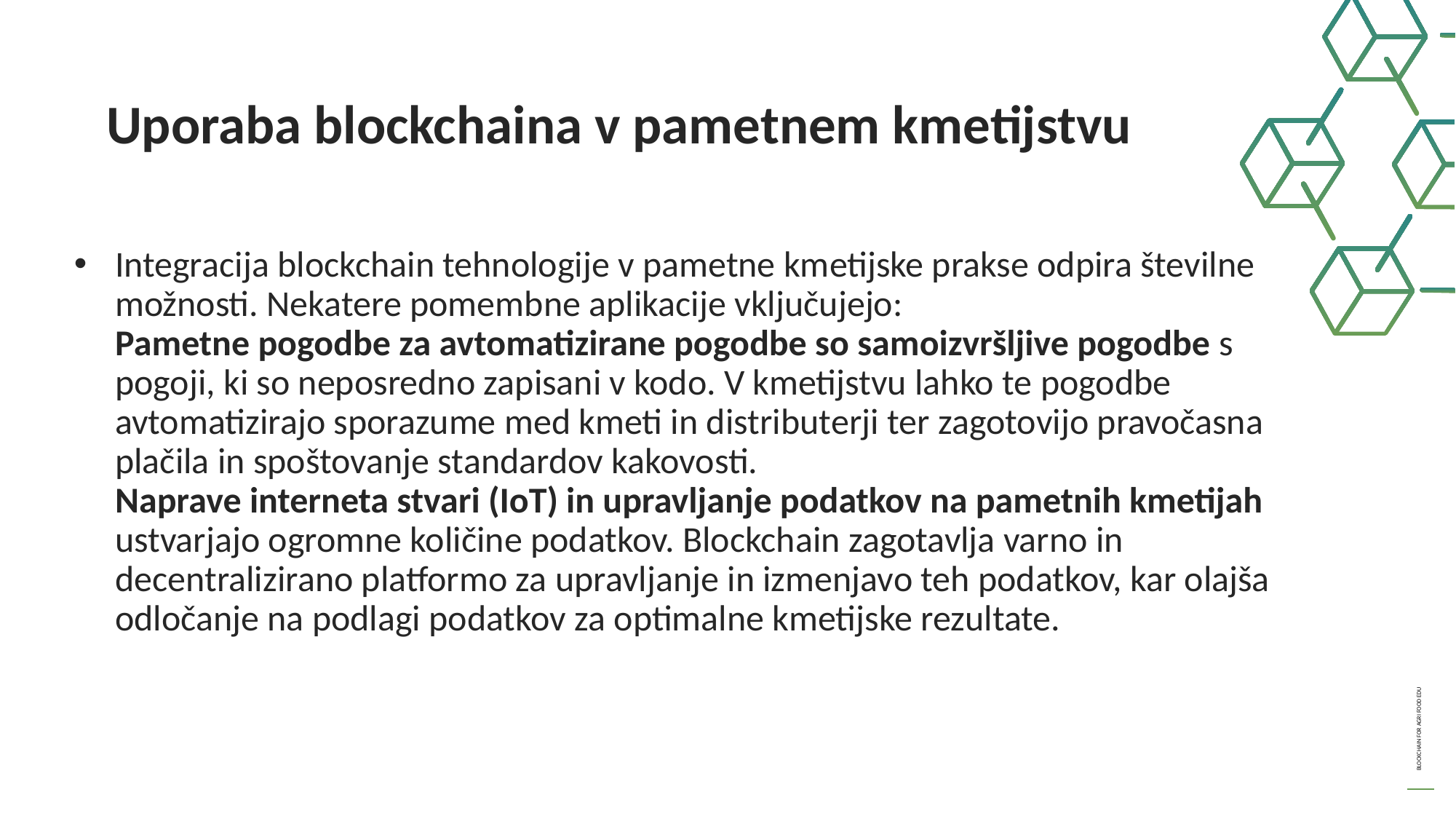

Uporaba blockchaina v pametnem kmetijstvu
Integracija blockchain tehnologije v pametne kmetijske prakse odpira številne možnosti. Nekatere pomembne aplikacije vključujejo:
Pametne pogodbe za avtomatizirane pogodbe so samoizvršljive pogodbe s pogoji, ki so neposredno zapisani v kodo. V kmetijstvu lahko te pogodbe avtomatizirajo sporazume med kmeti in distributerji ter zagotovijo pravočasna plačila in spoštovanje standardov kakovosti.
Naprave interneta stvari (IoT) in upravljanje podatkov na pametnih kmetijah ustvarjajo ogromne količine podatkov. Blockchain zagotavlja varno in decentralizirano platformo za upravljanje in izmenjavo teh podatkov, kar olajša odločanje na podlagi podatkov za optimalne kmetijske rezultate.